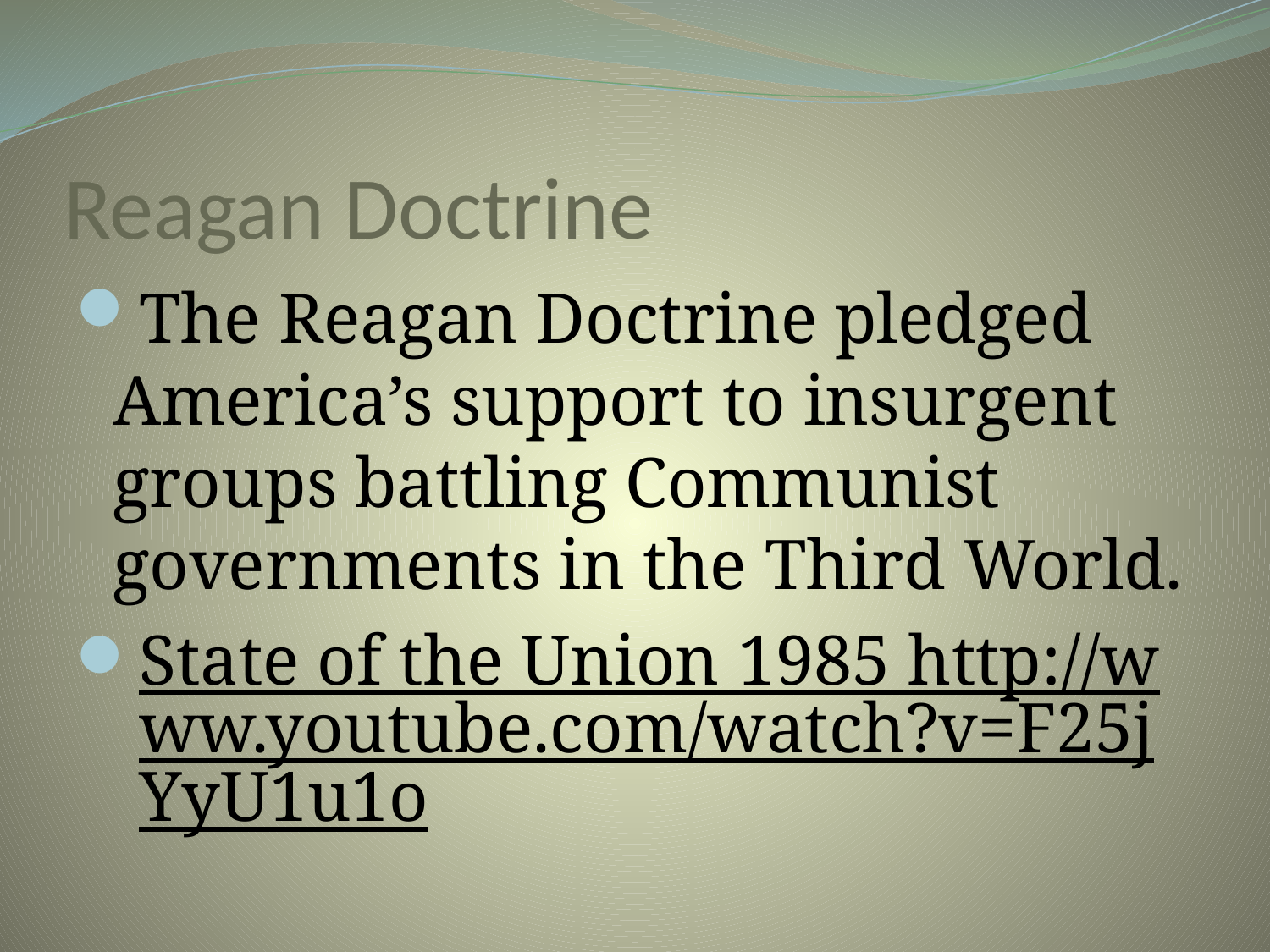

# Reagan Doctrine
The Reagan Doctrine pledged America’s support to insurgent groups battling Communist governments in the Third World.
State of the Union 1985 http://www.youtube.com/watch?v=F25jYyU1u1o